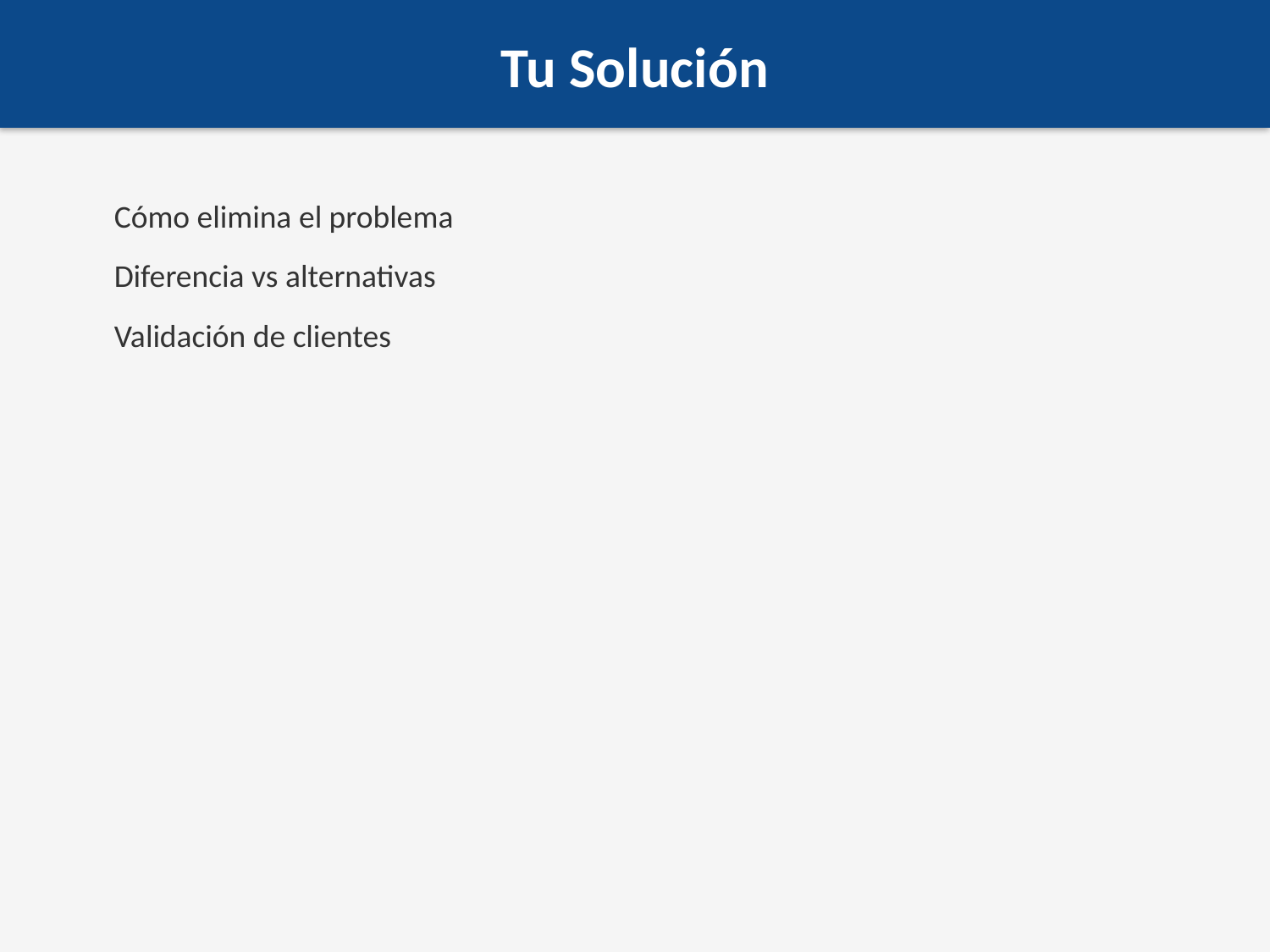

Tu Solución
Cómo elimina el problema
Diferencia vs alternativas
Validación de clientes